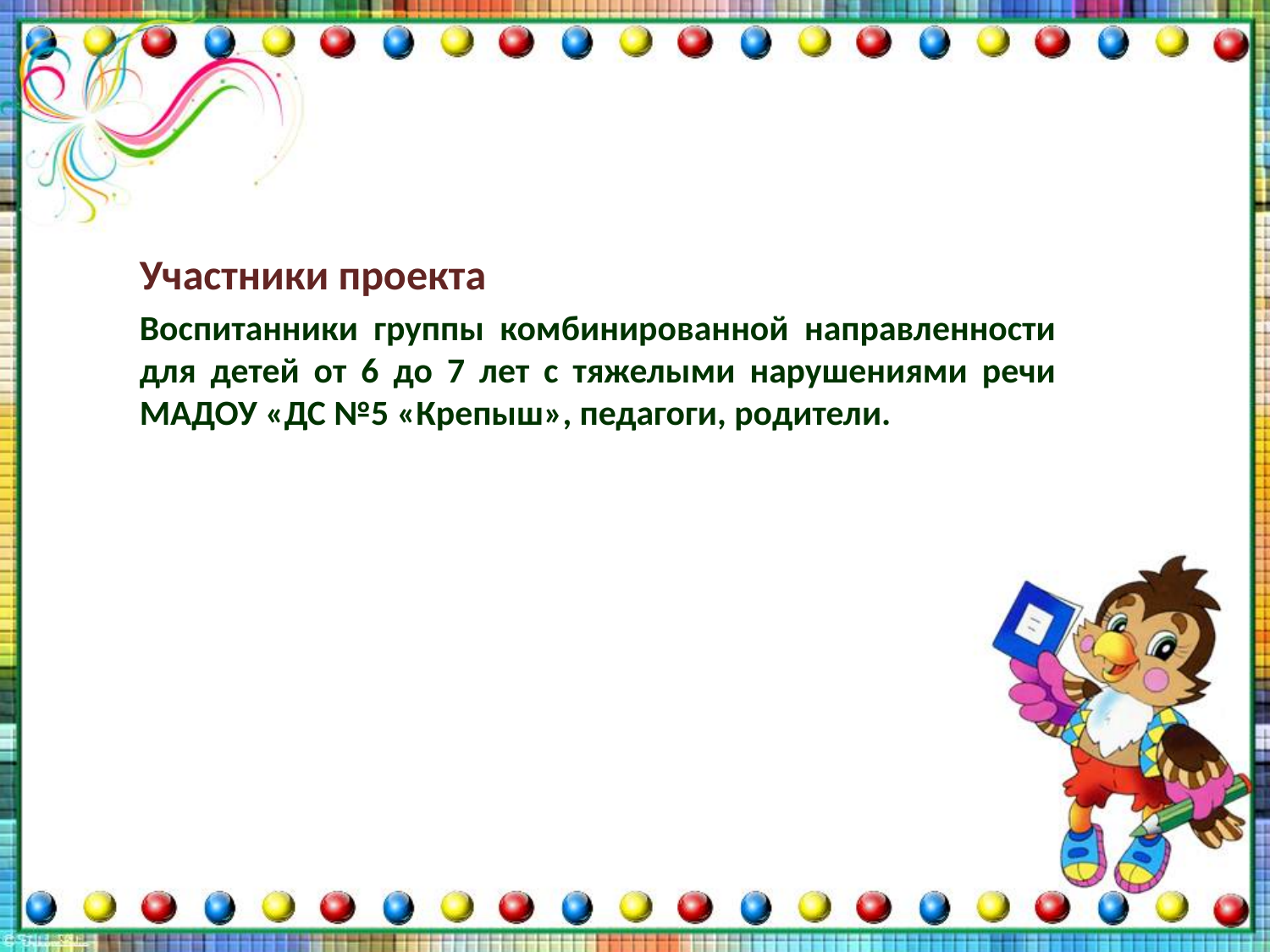

Участники проекта
Воспитанники группы комбинированной направленности для детей от 6 до 7 лет с тяжелыми нарушениями речи МАДОУ «ДС №5 «Крепыш», педагоги, родители.